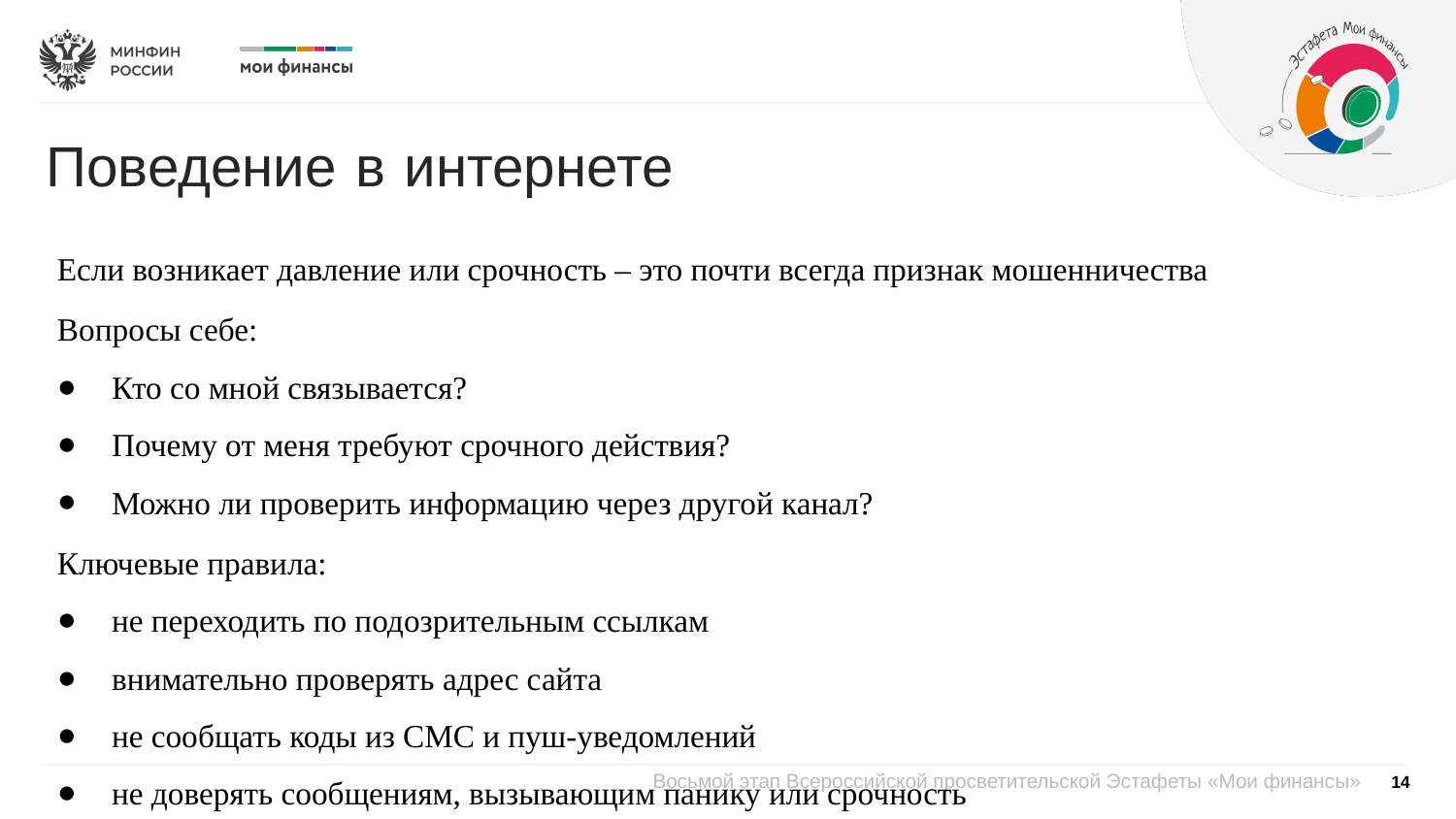

Поведение в интернете
Если возникает давление или срочность – это почти всегда признак мошенничества
Вопросы себе:
Кто со мной связывается?
Почему от меня требуют срочного действия?
Можно ли проверить информацию через другой канал?
Ключевые правила:
не переходить по подозрительным ссылкам
внимательно проверять адрес сайта
не сообщать коды из СМС и пуш-уведомлений
не доверять сообщениям, вызывающим панику или срочность
14